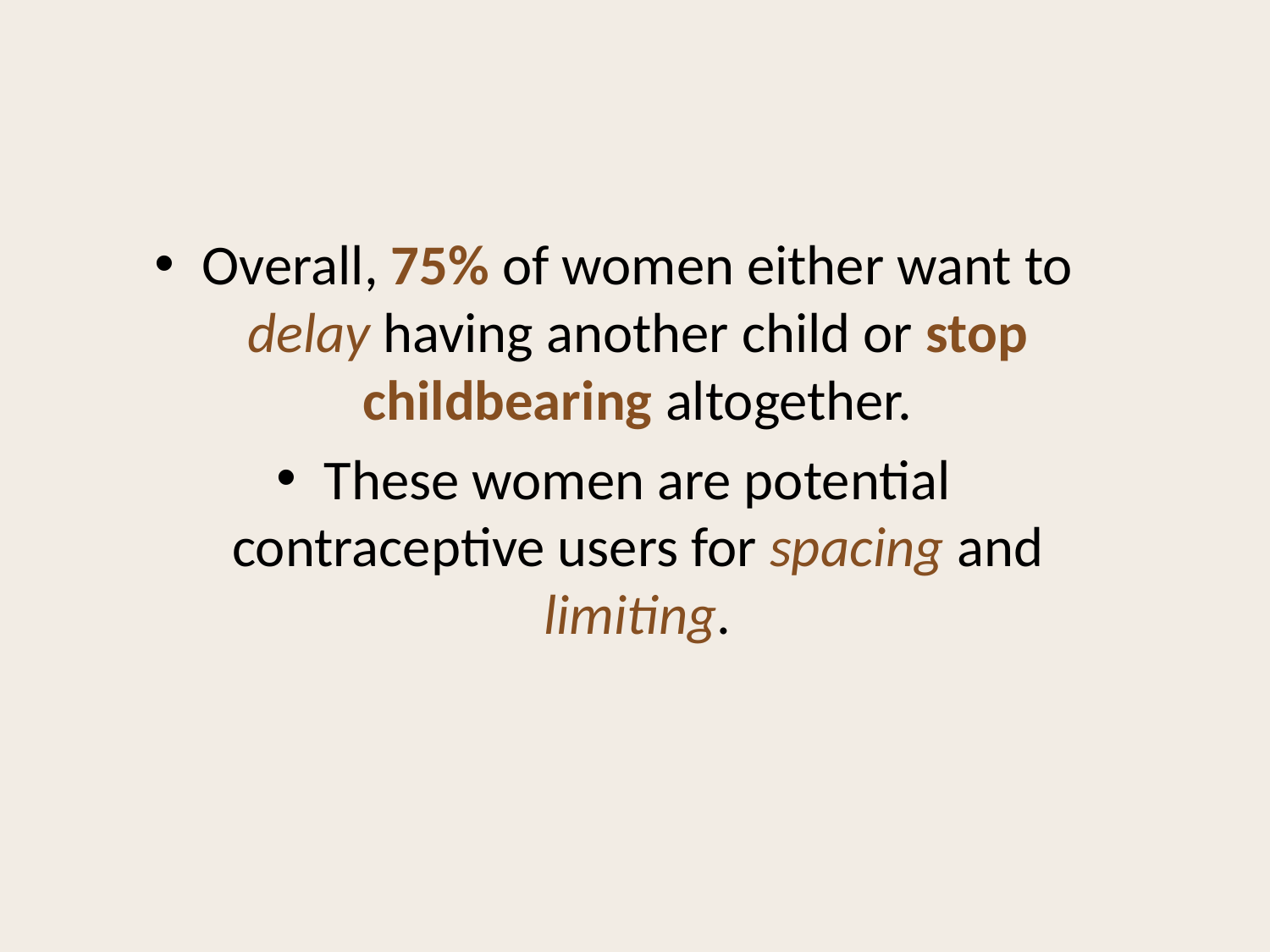

Overall, 75% of women either want to delay having another child or stop childbearing altogether.
These women are potential contraceptive users for spacing and limiting.